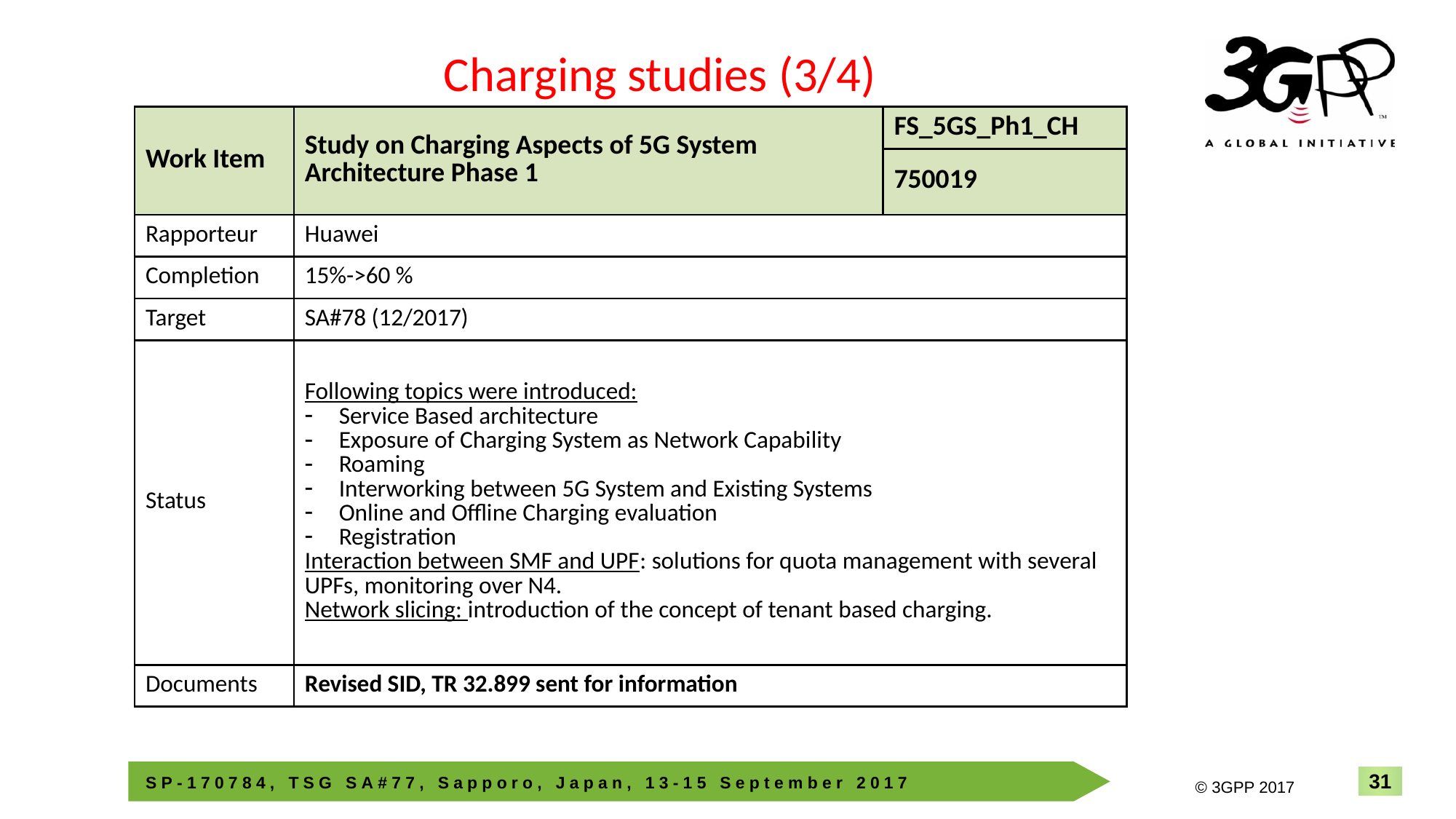

Charging studies (3/4)
| Work Item | Study on Charging Aspects of 5G System Architecture Phase 1 | FS\_5GS\_Ph1\_CH |
| --- | --- | --- |
|  |  | 750019 |
| Rapporteur | Huawei |  |
| Completion | 15%->60 % |  |
| Target | SA#78 (12/2017) |  |
| Status | Following topics were introduced: Service Based architecture Exposure of Charging System as Network Capability Roaming Interworking between 5G System and Existing Systems Online and Offline Charging evaluation Registration Interaction between SMF and UPF: solutions for quota management with several UPFs, monitoring over N4. Network slicing: introduction of the concept of tenant based charging. |  |
| Documents | Revised SID, TR 32.899 sent for information |  |